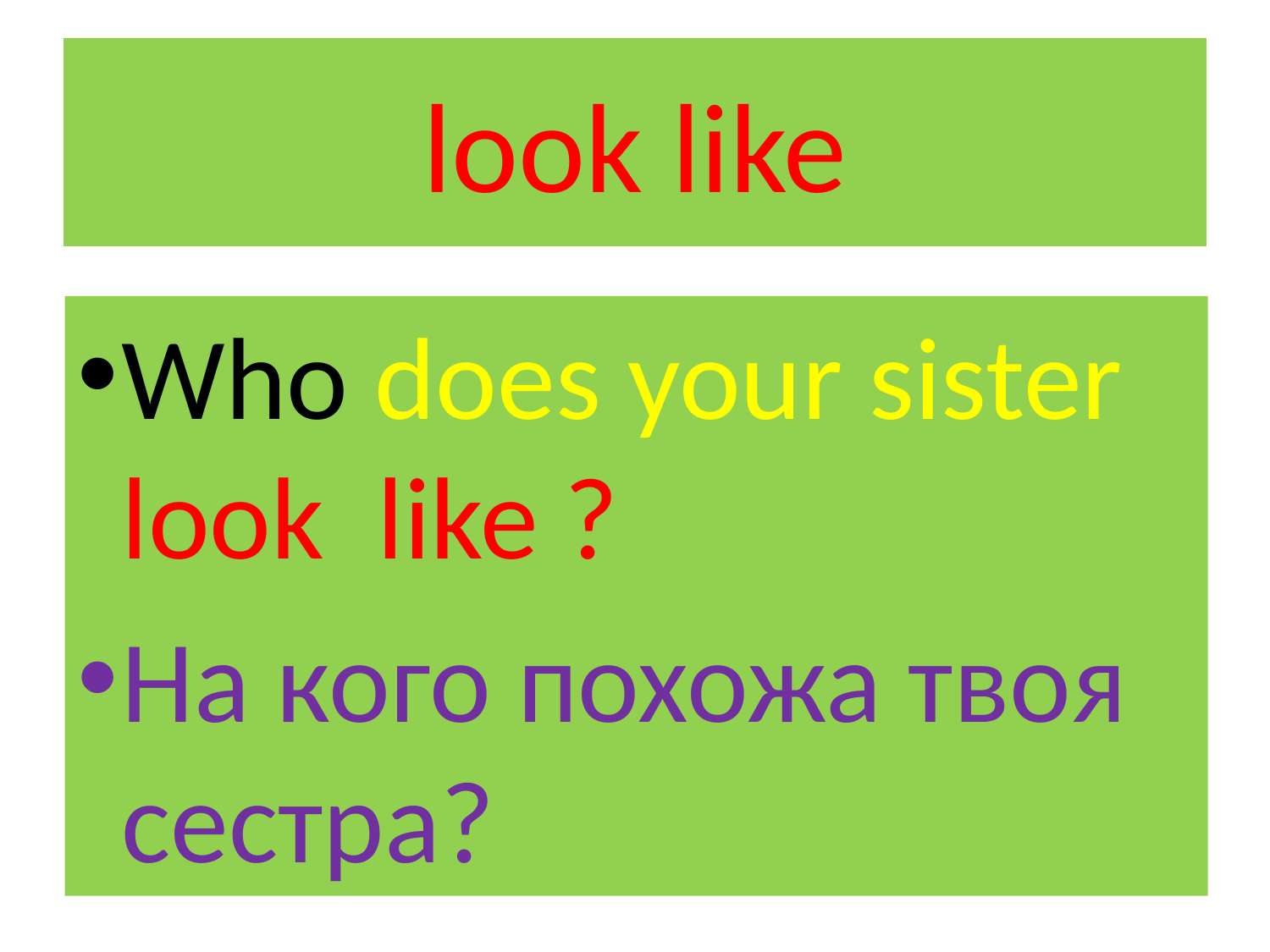

# look like
Who does your sister look  like ?
На кого похожа твоя сестра?